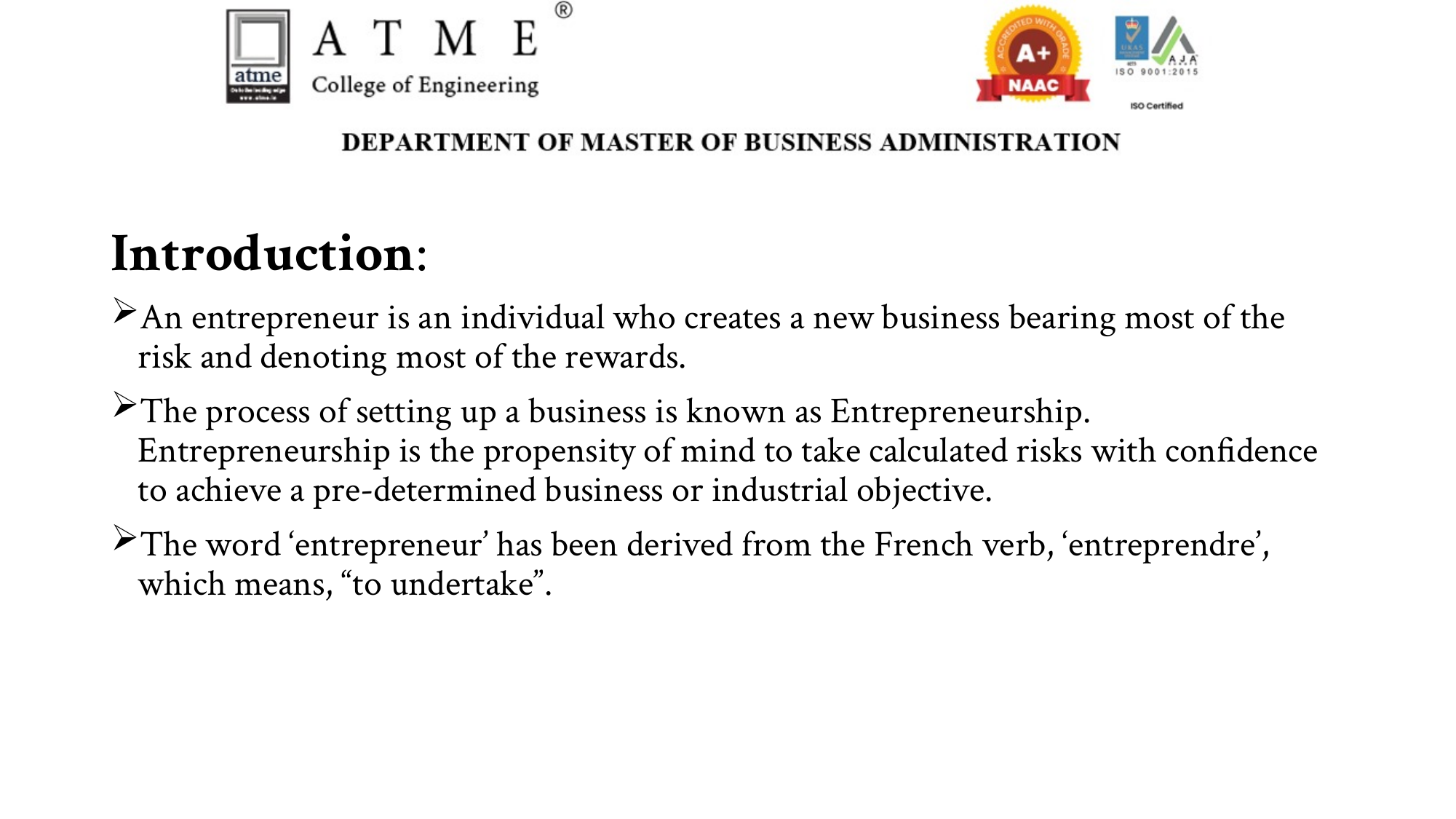

Introduction:
An entrepreneur is an individual who creates a new business bearing most of the risk and denoting most of the rewards.
The process of setting up a business is known as Entrepreneurship. Entrepreneurship is the propensity of mind to take calculated risks with confidence to achieve a pre-determined business or industrial objective.
The word ‘entrepreneur’ has been derived from the French verb, ‘entreprendre’, which means, “to undertake”.